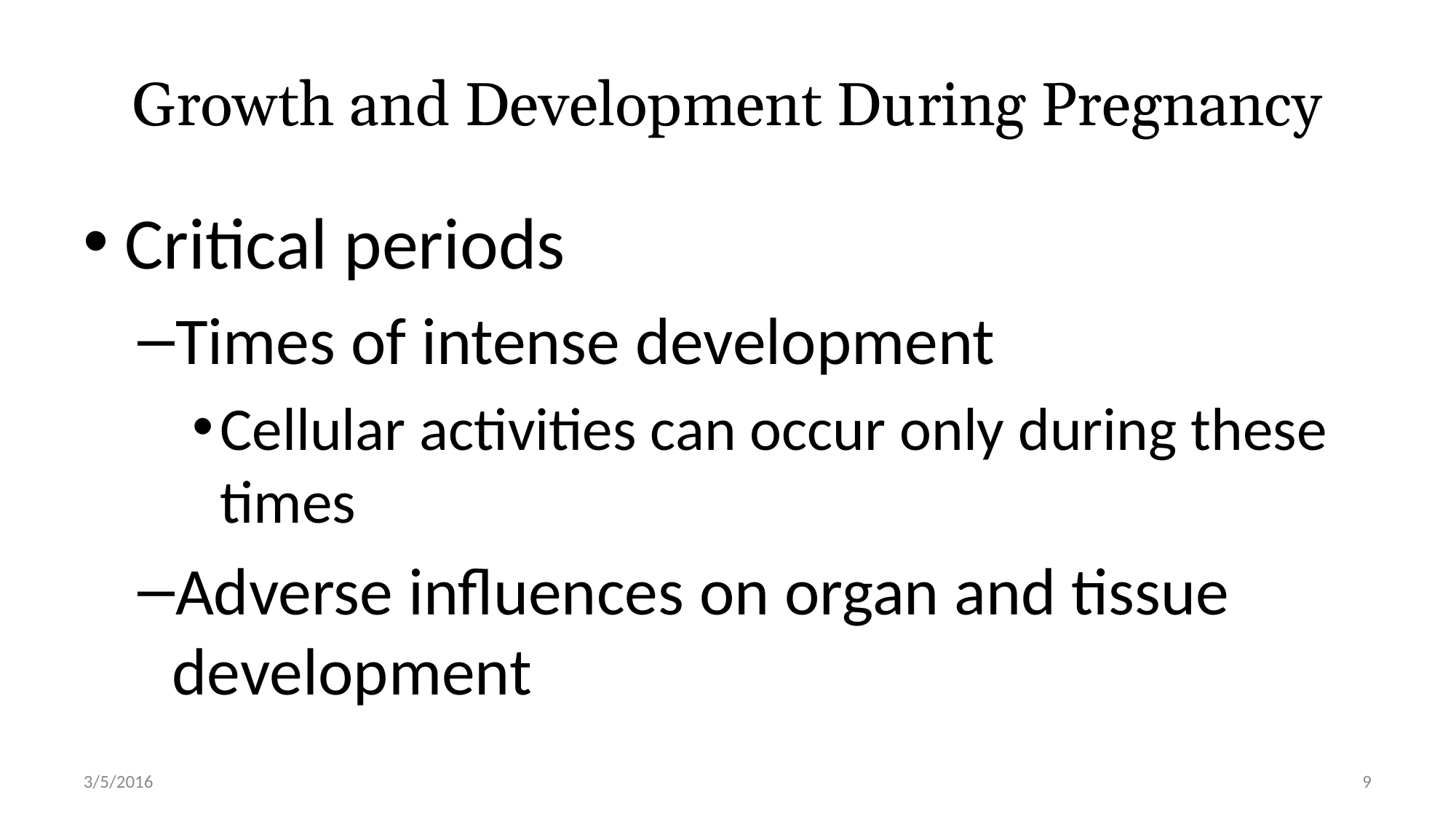

# Growth and Development During Pregnancy
Critical periods
Times of intense development
Cellular activities can occur only during these times
Adverse influences on organ and tissue development
3/5/2016
9